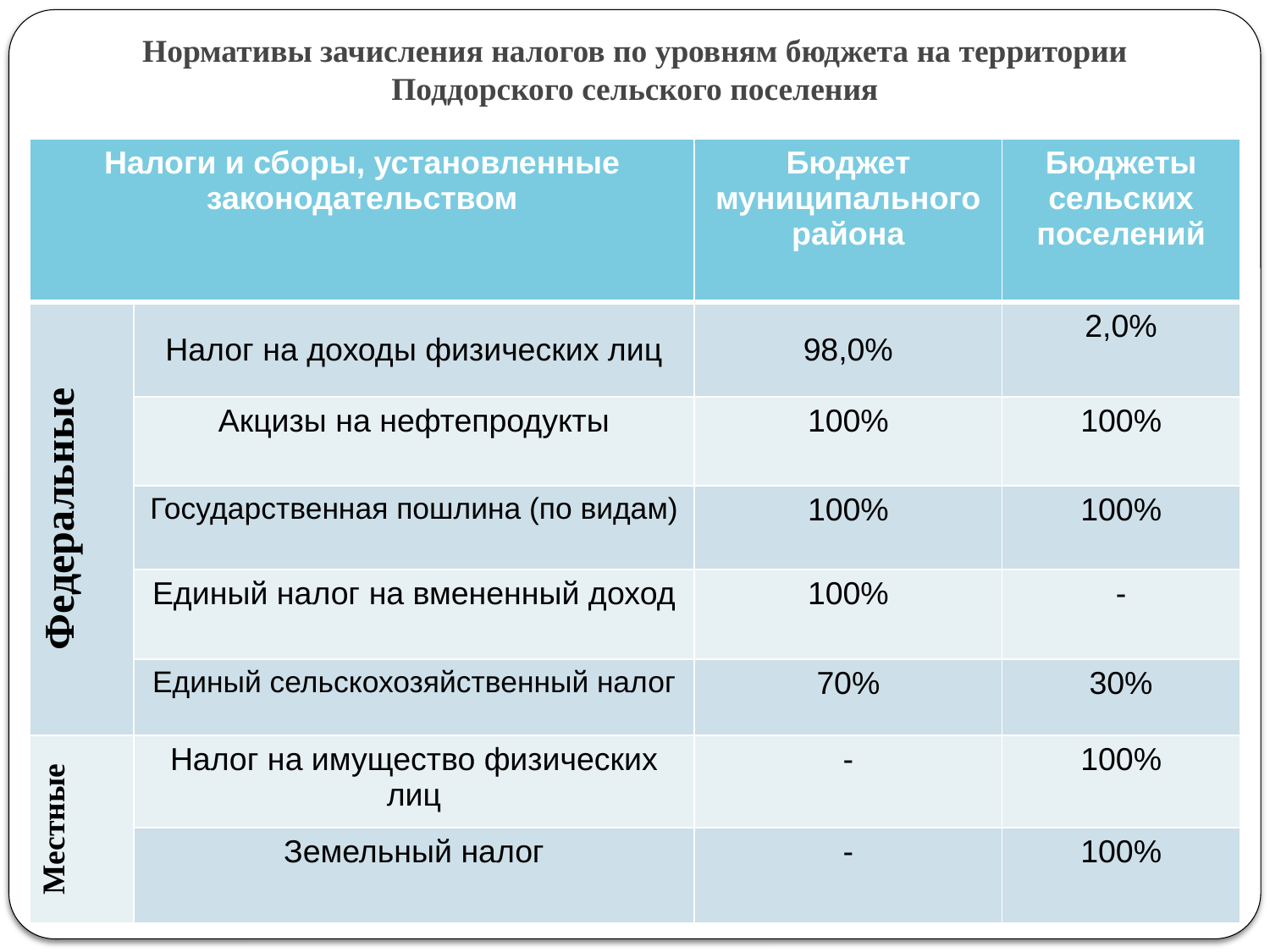

# Нормативы зачисления налогов по уровням бюджета на территории Поддорского сельского поселения
| Налоги и сборы, установленные законодательством |  | Бюджет муниципального района | Бюджеты сельских поселений |
| --- | --- | --- | --- |
| Федеральные | Налог на доходы физических лиц | 98,0% | 2,0% |
|  | Акцизы на нефтепродукты | 100% | 100% |
|  | Государственная пошлина (по видам) | 100% | 100% |
|  | Единый налог на вмененный доход | 100% | - |
|  | Единый сельскохозяйственный налог | 70% | 30% |
| Местные | Налог на имущество физических лиц | - | 100% |
|  | Земельный налог | - | 100% |